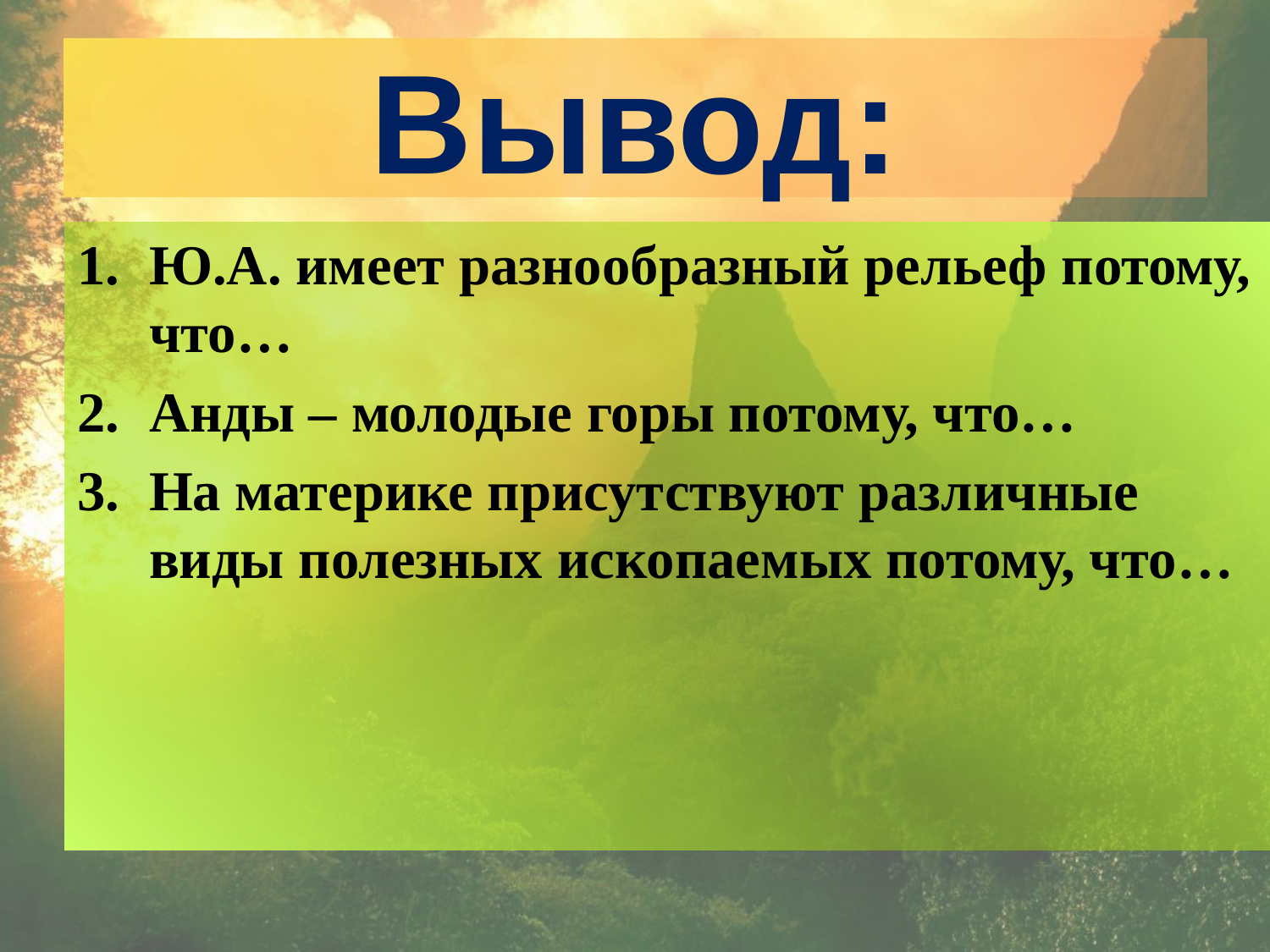

# Вывод:
Ю.А. имеет разнообразный рельеф потому, что…
Анды – молодые горы потому, что…
На материке присутствуют различные виды полезных ископаемых потому, что…